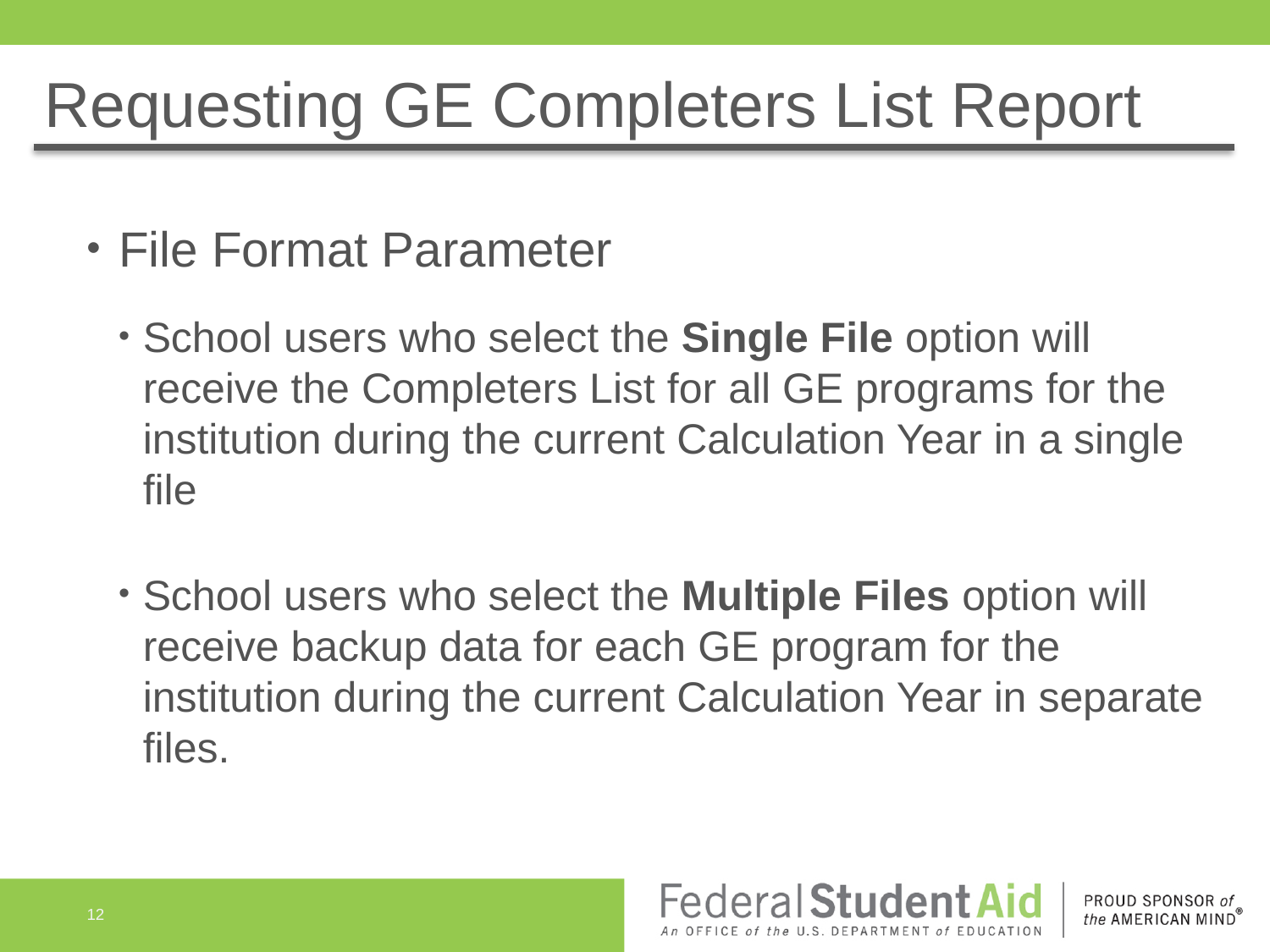

# Requesting GE Completers List Report
File Format Parameter

School users who select the Single File option will receive the Completers List for all GE programs for the institution during the current Calculation Year in a single file

School users who select the Multiple Files option will receive backup data for each GE program for the institution during the current Calculation Year in separate files.
12